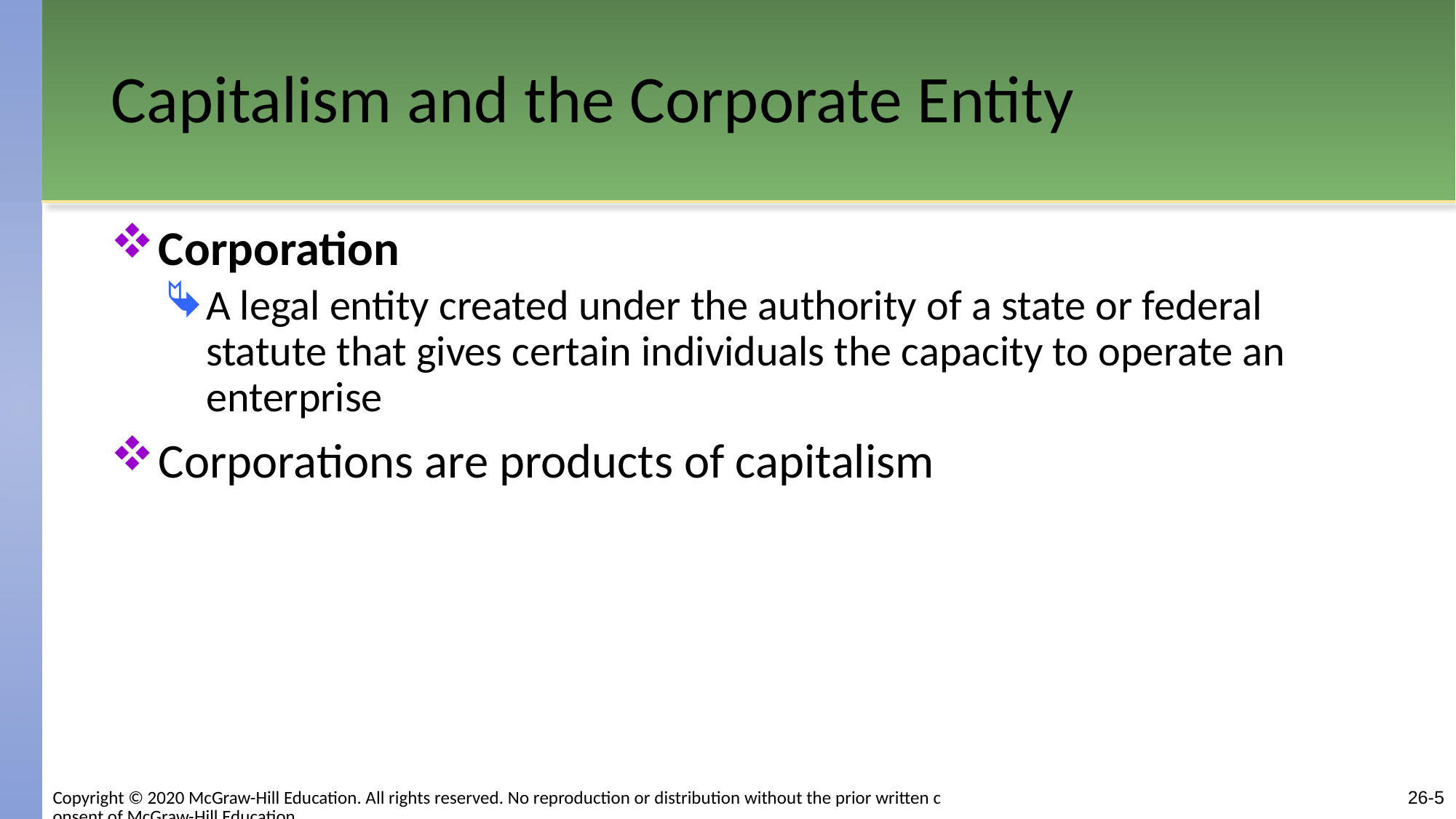

# Capitalism and the Corporate Entity
Corporation
A legal entity created under the authority of a state or federal statute that gives certain individuals the capacity to operate an enterprise
Corporations are products of capitalism
Copyright © 2020 McGraw-Hill Education. All rights reserved. No reproduction or distribution without the prior written consent of McGraw-Hill Education.
26-5